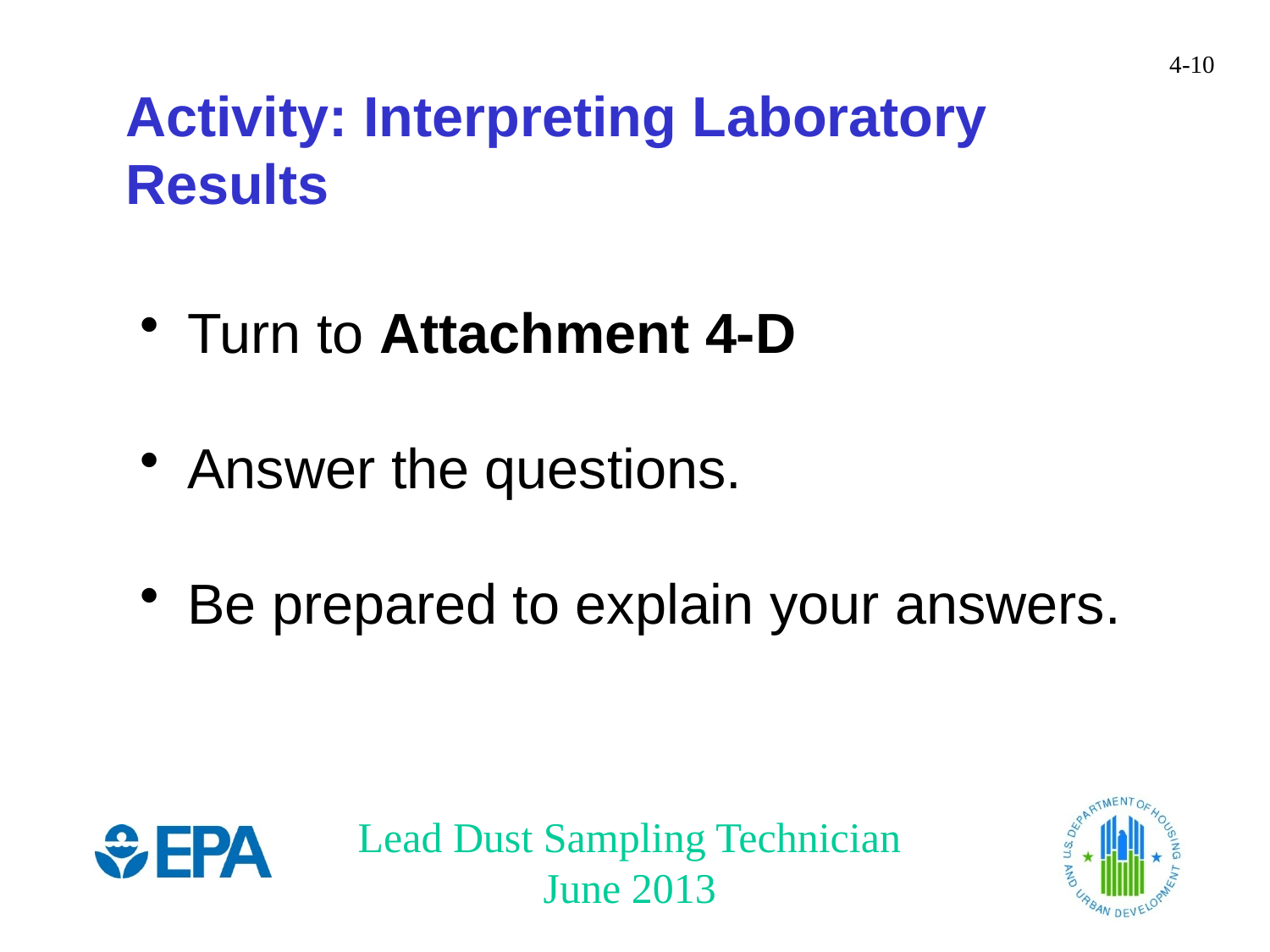

# Activity: Interpreting Laboratory Results
Turn to Attachment 4-D

Answer the questions.

Be prepared to explain your answers.